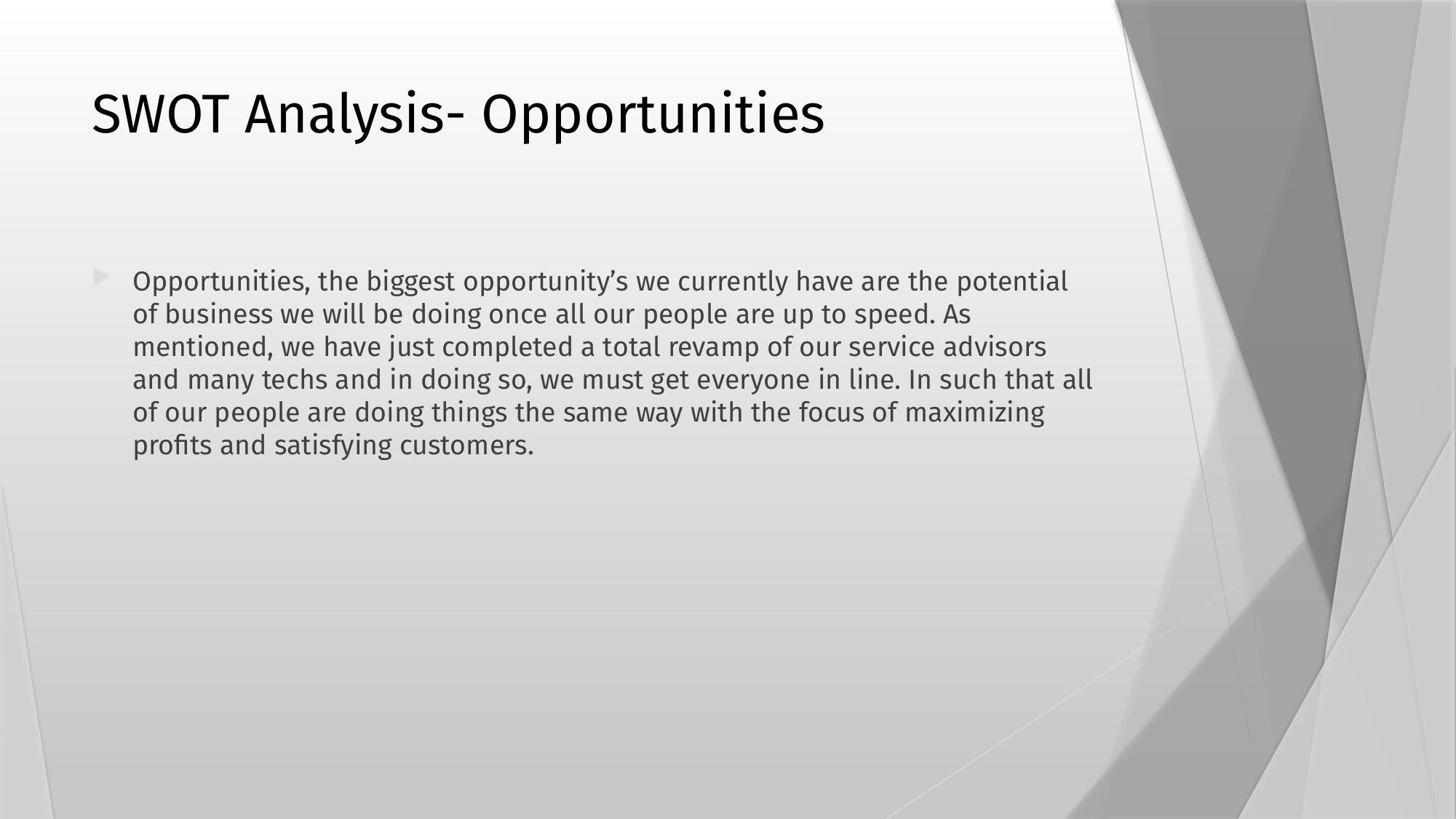

# SWOT Analysis- Opportunities
Opportunities, the biggest opportunity’s we currently have are the potential of business we will be doing once all our people are up to speed. As mentioned, we have just completed a total revamp of our service advisors and many techs and in doing so, we must get everyone in line. In such that all of our people are doing things the same way with the focus of maximizing profits and satisfying customers.